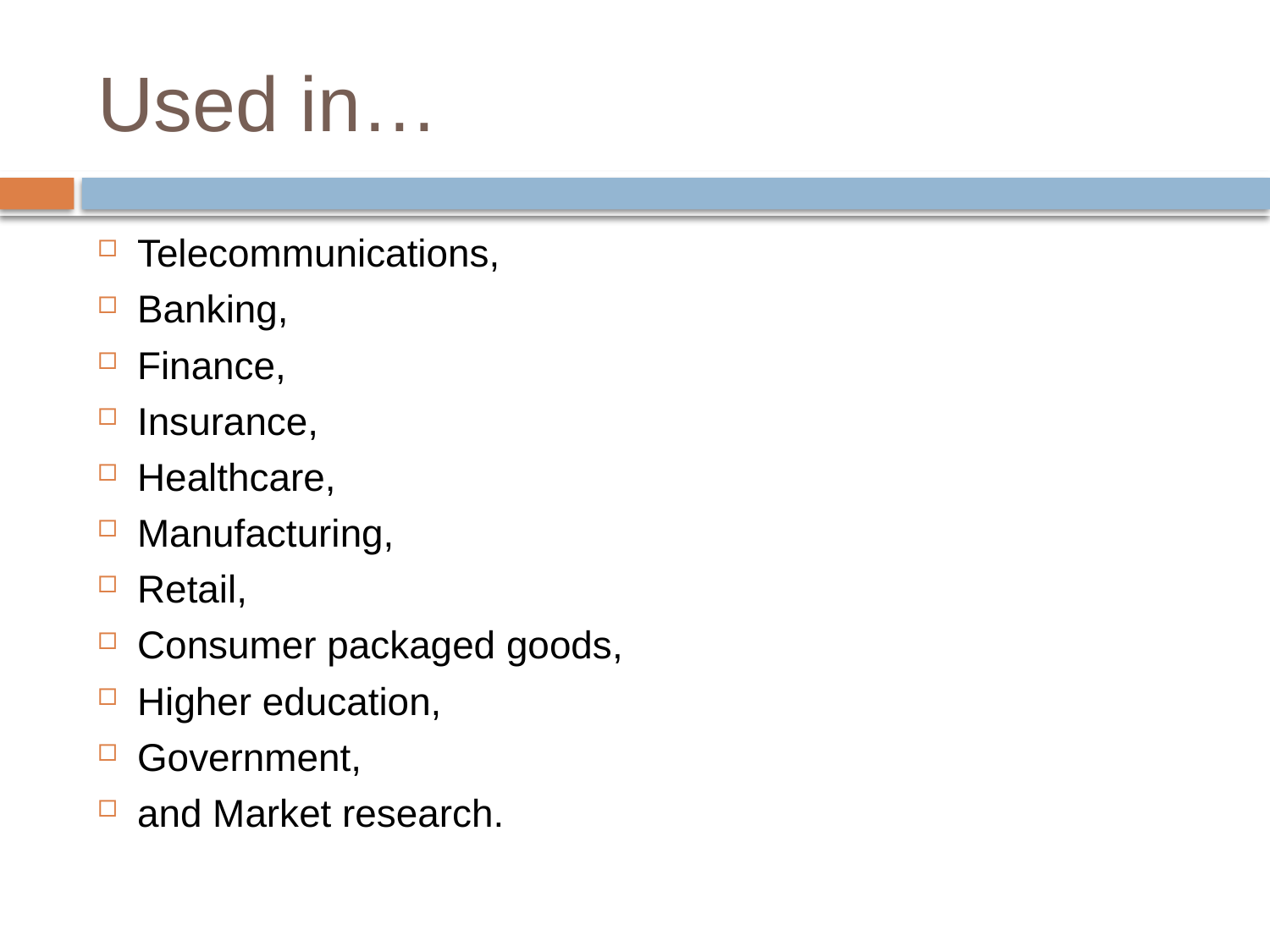

# Used in…
Telecommunications,
Banking,
Finance,
Insurance,
Healthcare,
Manufacturing,
Retail,
Consumer packaged goods,
Higher education,
Government,
and Market research.